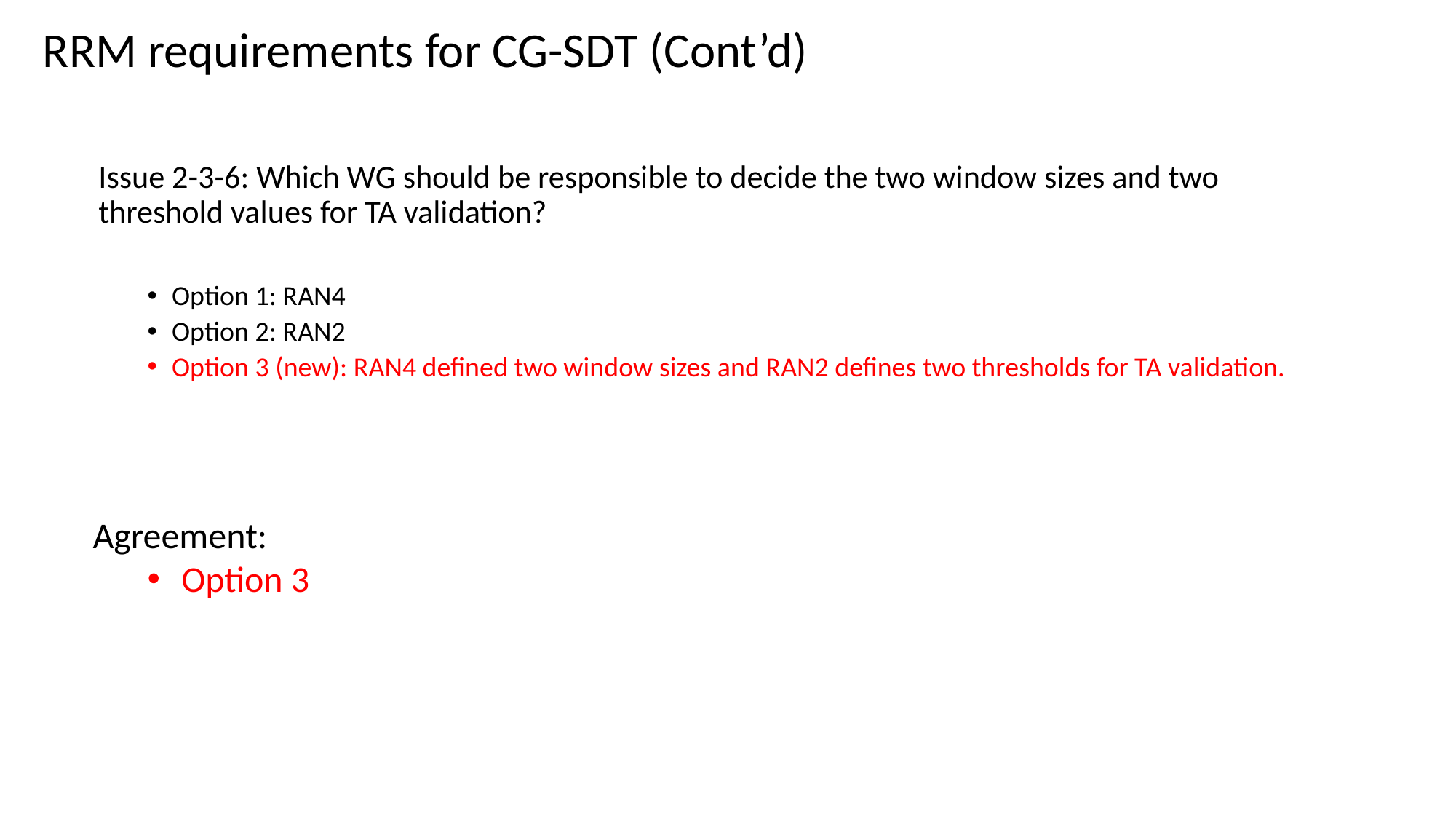

# RRM requirements for CG-SDT (Cont’d)
Issue 2-3-6: Which WG should be responsible to decide the two window sizes and two threshold values for TA validation?

Option 1: RAN4
Option 2: RAN2
Option 3 (new): RAN4 defined two window sizes and RAN2 defines two thresholds for TA validation.
Agreement:
Option 3